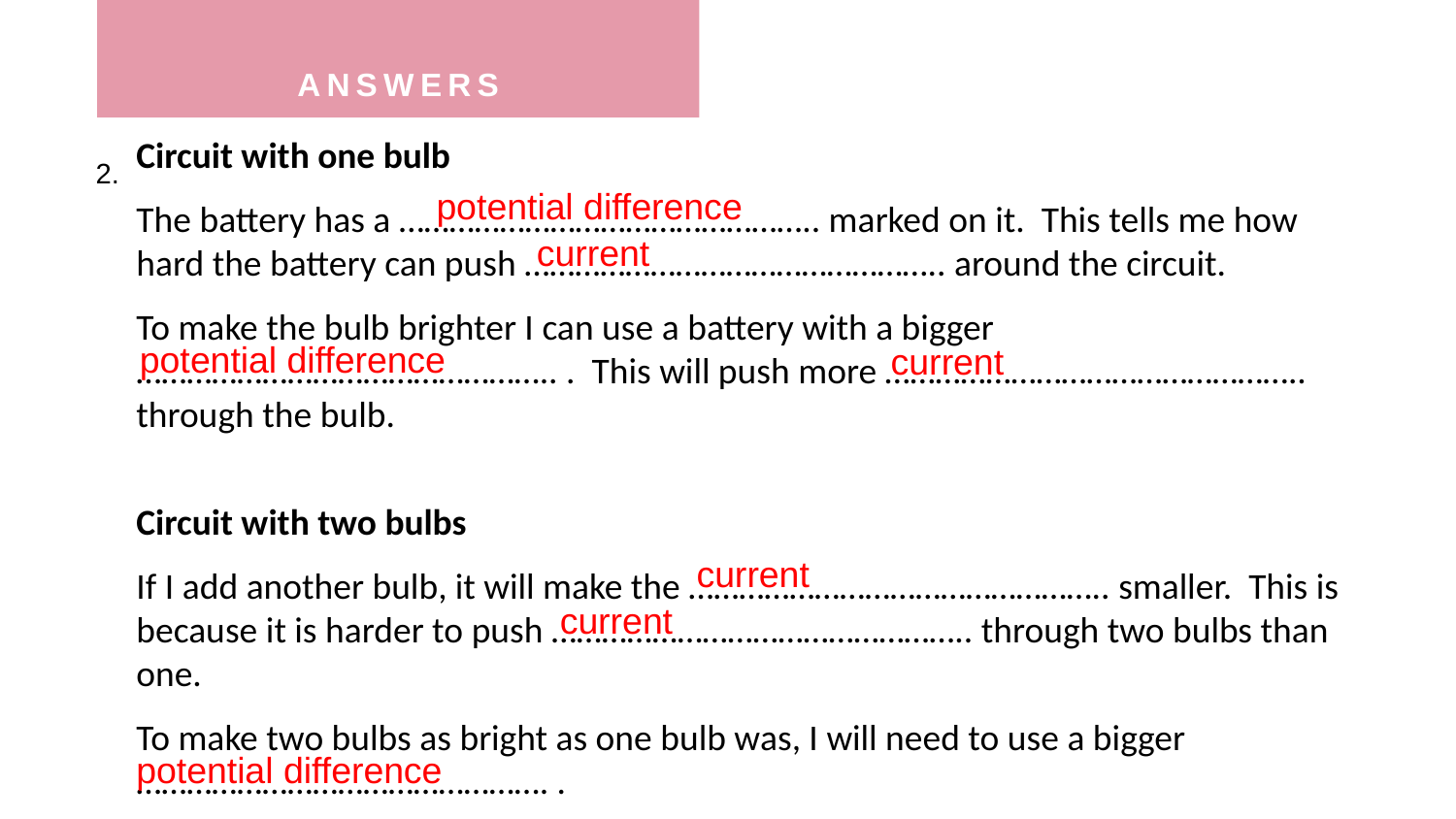

ANSWERS
Circuit with one bulb
The battery has a ………………………………………….. marked on it.  This tells me how hard the battery can push ………………………………………….. around the circuit.
To make the bulb brighter I can use a battery with a bigger ………………………………………….. .  This will push more ………………………………………….. through the bulb.

Circuit with two bulbs
If I add another bulb, it will make the ………………………………………….. smaller.  This is because it is harder to push ………………………………………….. through two bulbs than one.
To make two bulbs as bright as one bulb was, I will need to use a bigger …………………………………………. .
2.
potential difference
current
potential difference
current
current
current
potential difference